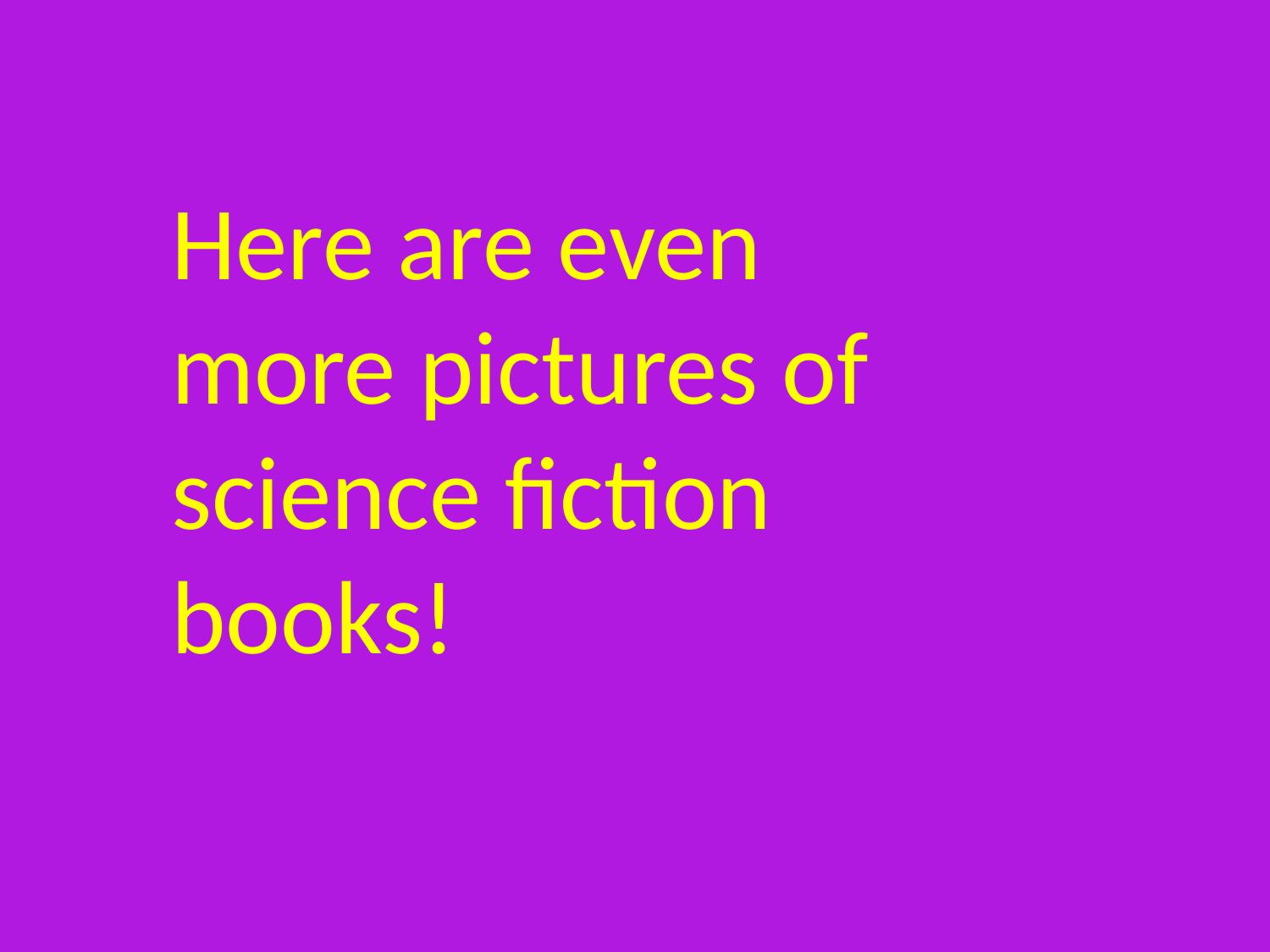

Here are even more pictures of science fiction books!